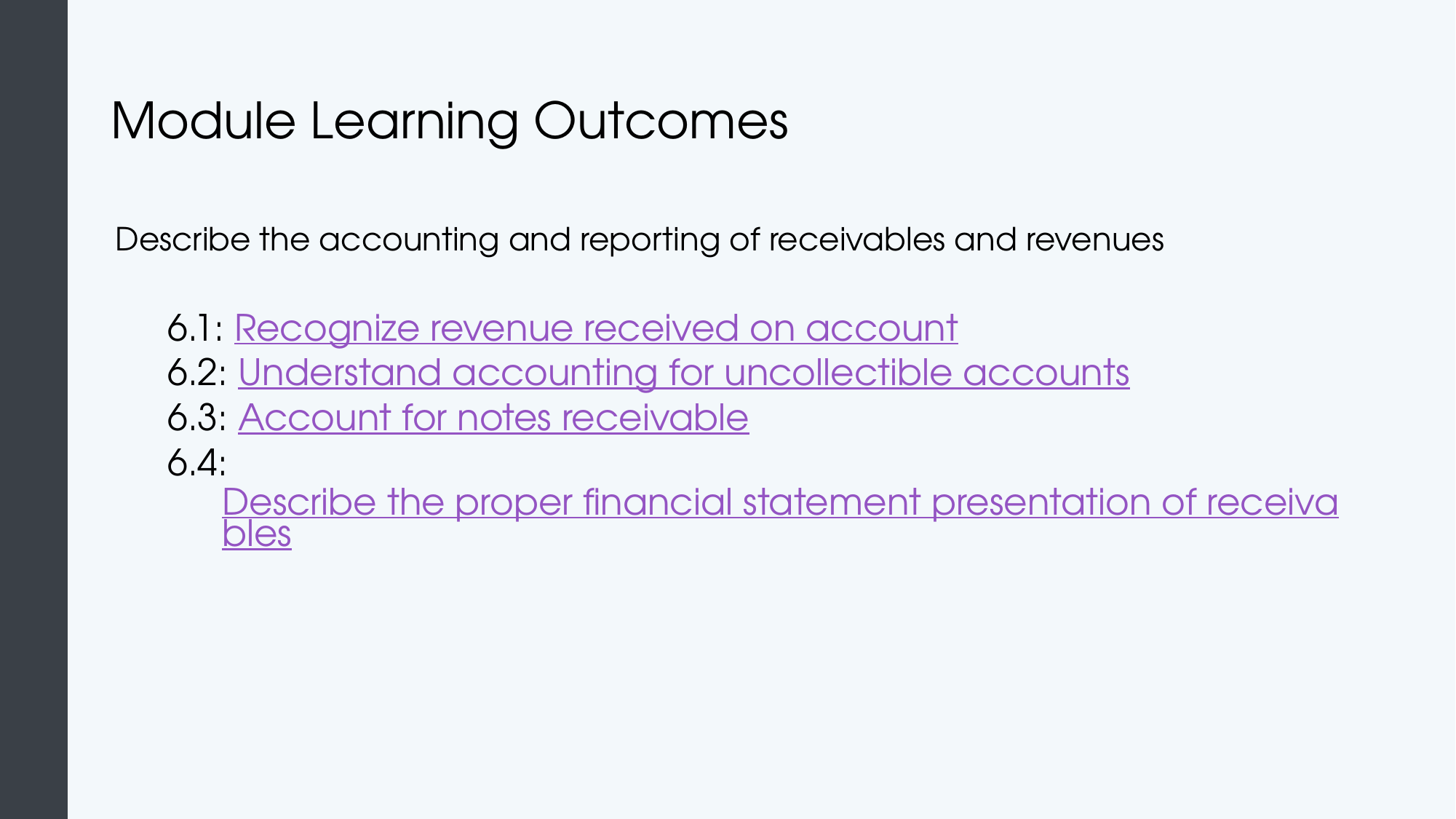

# Module Learning Outcomes
Describe the accounting and reporting of receivables and revenues

6.1: Recognize revenue received on account
6.2: Understand accounting for uncollectible accounts
6.3: Account for notes receivable
6.4: Describe the proper financial statement presentation of receivables